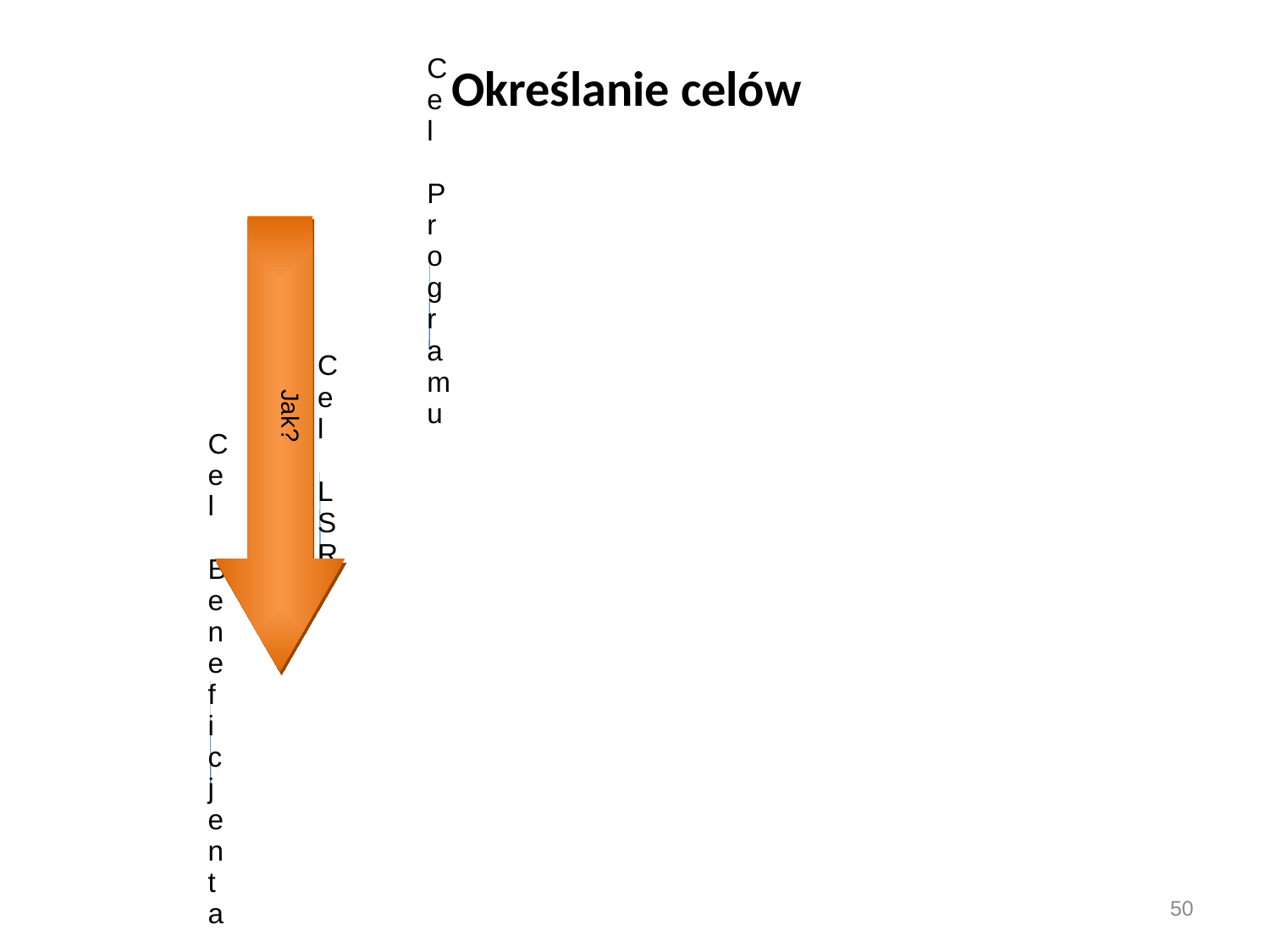

# Określanie celów

Cel
Programu
Cel Beneficjenta
Jak?
50